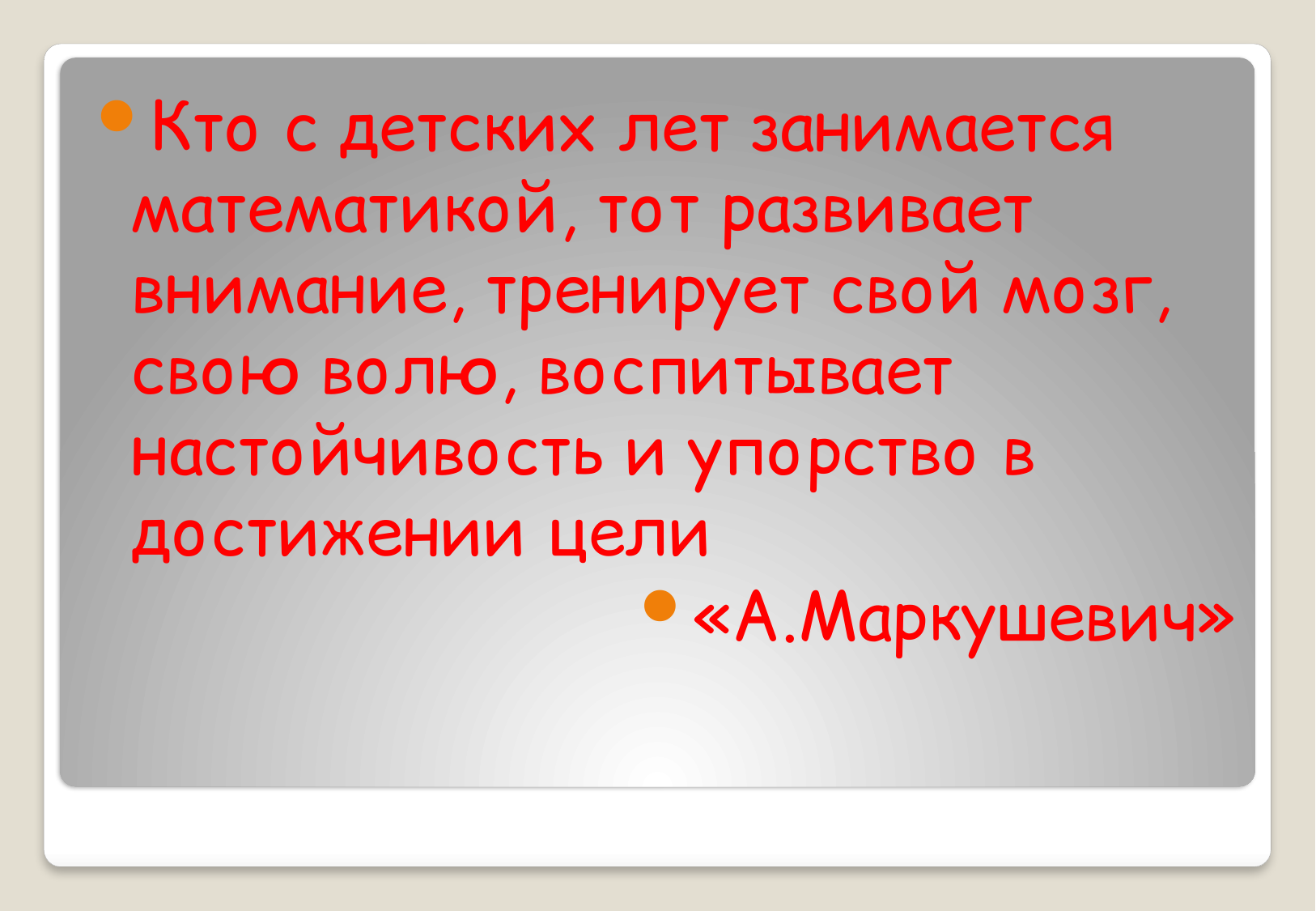

Кто с детских лет занимается математикой, тот развивает внимание, тренирует свой мозг, свою волю, воспитывает настойчивость и упорство в достижении цели
«А.Маркушевич»
#